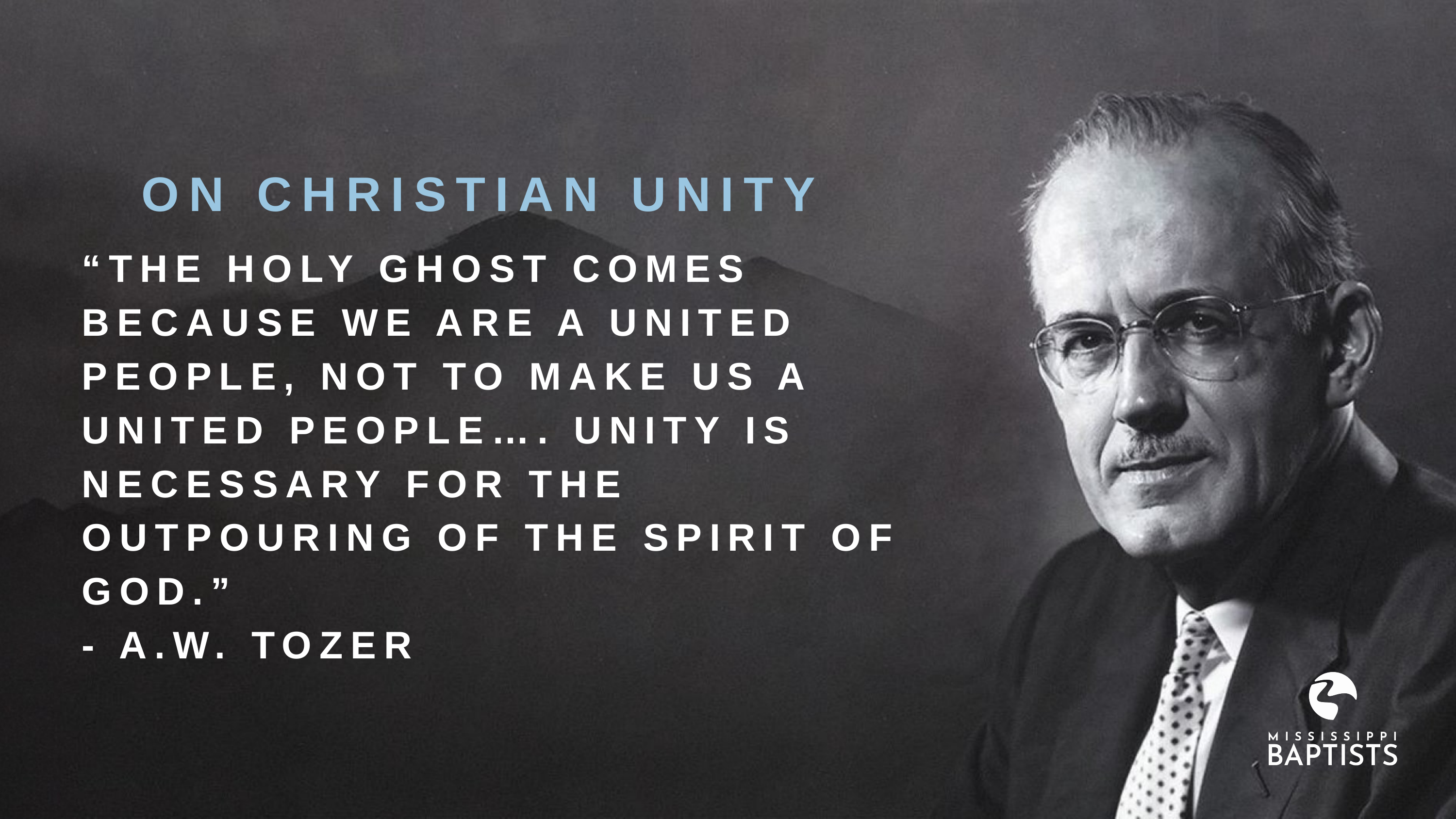

ON CHRISTIAN UNITY
“THE HOLY GHOST COMES BECAUSE WE ARE A UNITED PEOPLE, NOT TO MAKE US A UNITED PEOPLE…. UNITY IS NECESSARY FOR THE OUTPOURING OF THE SPIRIT OF GOD.”
- A.W. TOZER